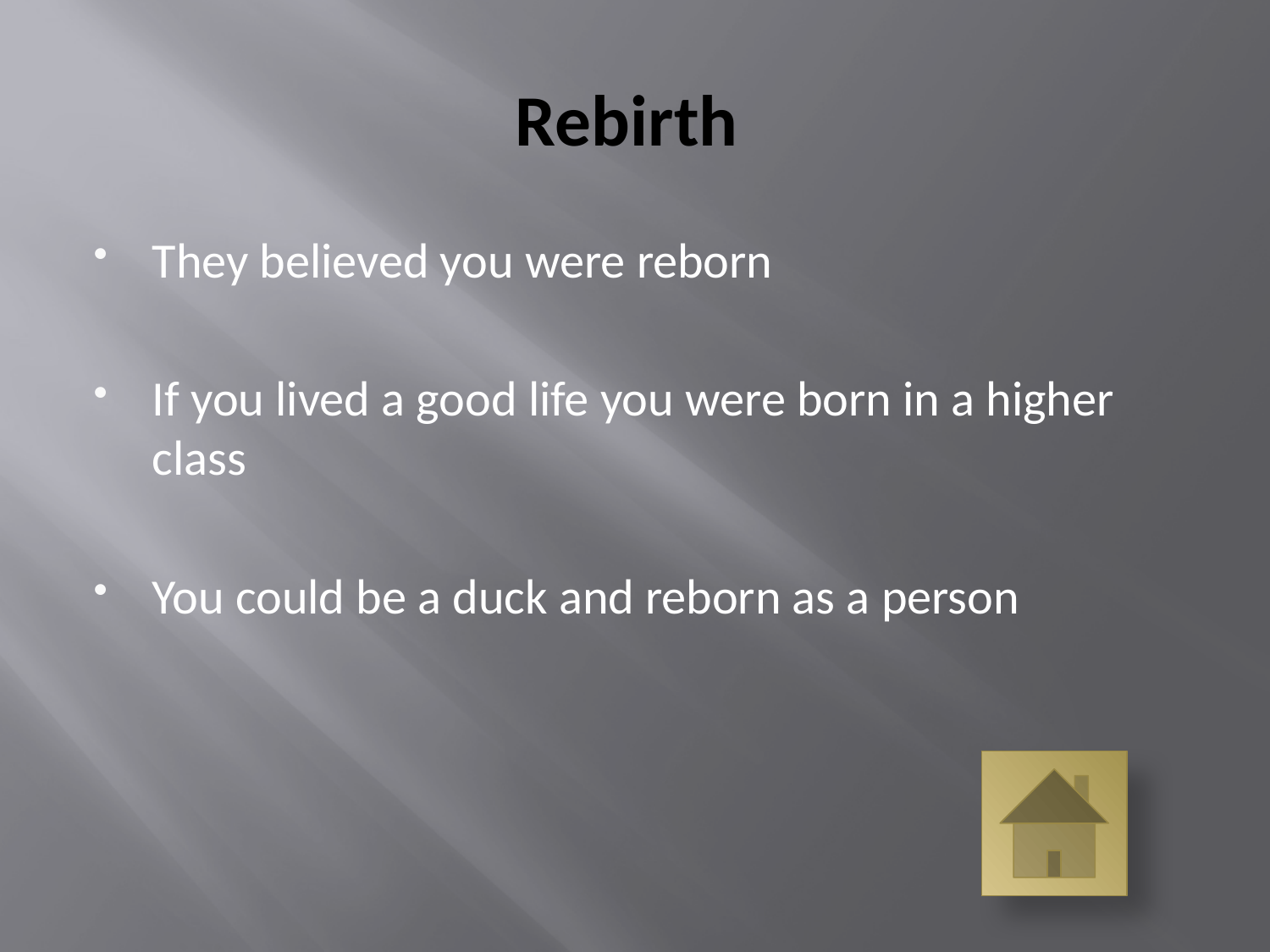

# Rebirth
They believed you were reborn

If you lived a good life you were born in a higher class

You could be a duck and reborn as a person